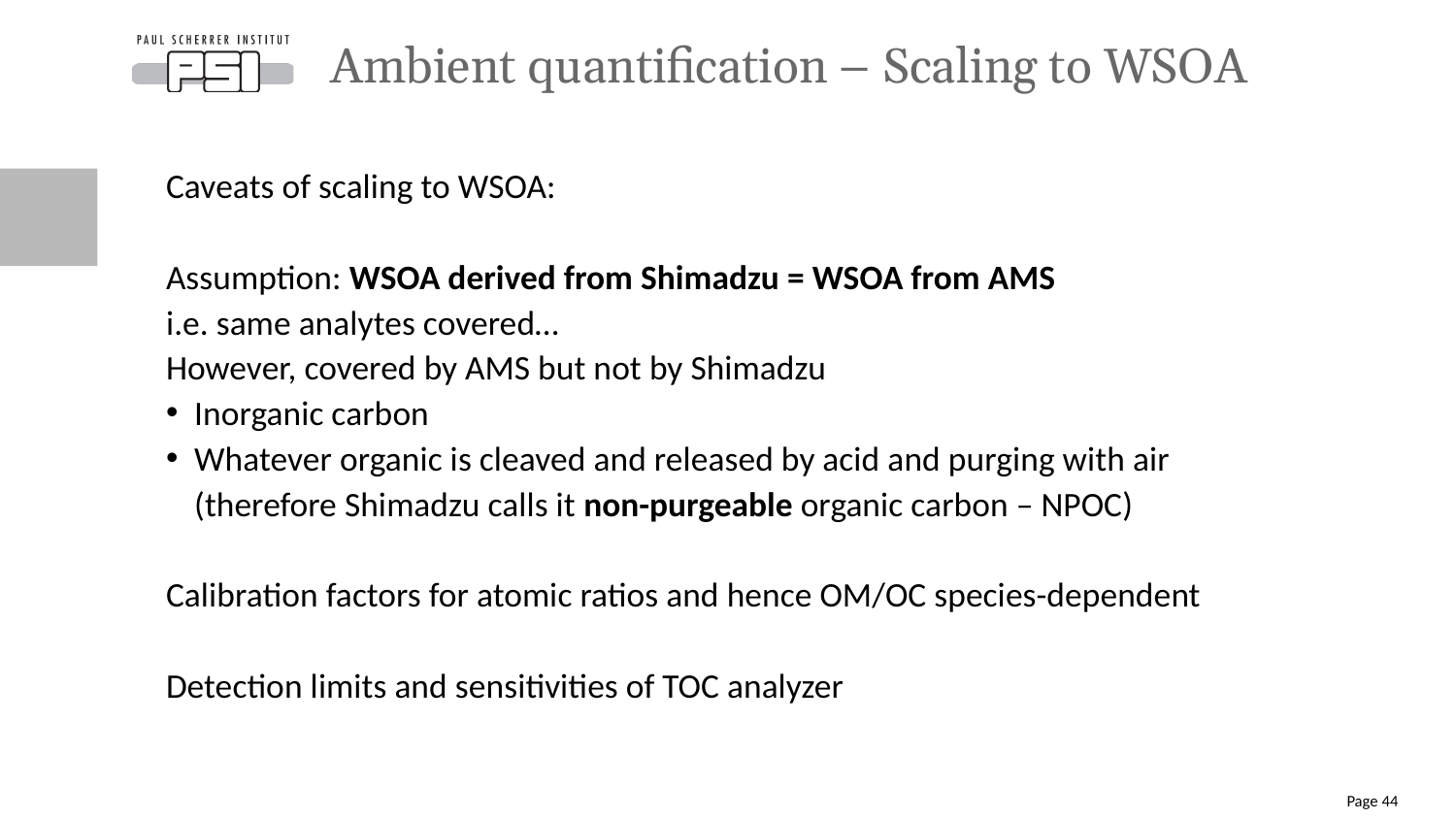

# Ambient quantification – Scaling to WSOA
Caveats of scaling to WSOA:

Assumption: WSOA derived from Shimadzu = WSOA from AMS
i.e. same analytes covered…
However, covered by AMS but not by Shimadzu
Inorganic carbon
Whatever organic is cleaved and released by acid and purging with air
(therefore Shimadzu calls it non-purgeable organic carbon – NPOC)

Calibration factors for atomic ratios and hence OM/OC species-dependent

Detection limits and sensitivities of TOC analyzer
Page 44